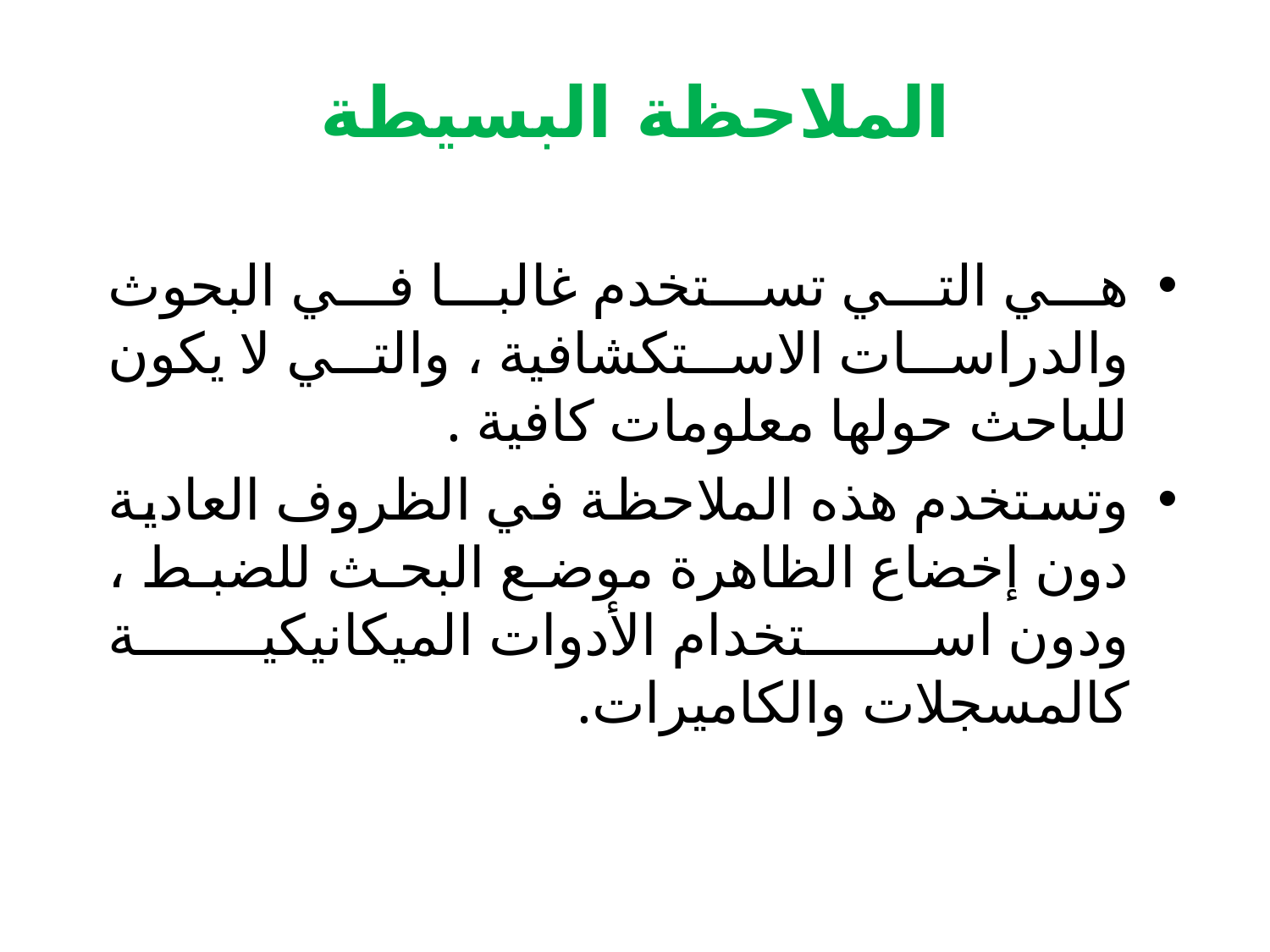

# الملاحظة البسيطة
هي التي تستخدم غالبا في البحوث والدراسات الاستكشافية ، والتي لا يكون للباحث حولها معلومات كافية .
وتستخدم هذه الملاحظة في الظروف العادية دون إخضاع الظاهرة موضع البحث للضبط ، ودون استخدام الأدوات الميكانيكية كالمسجلات والكاميرات.